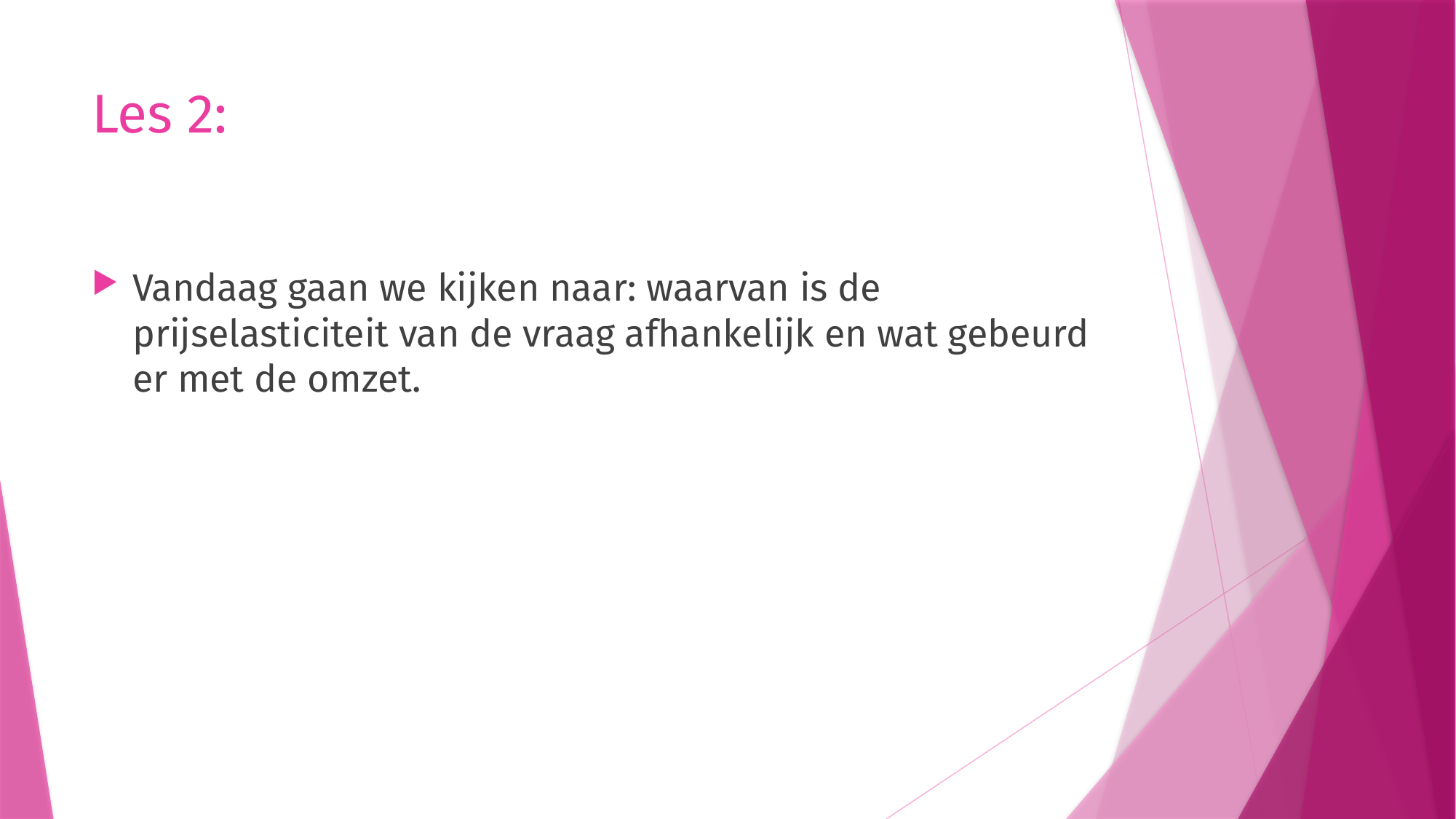

# Les 2:
Vandaag gaan we kijken naar: waarvan is de prijselasticiteit van de vraag afhankelijk en wat gebeurd er met de omzet.